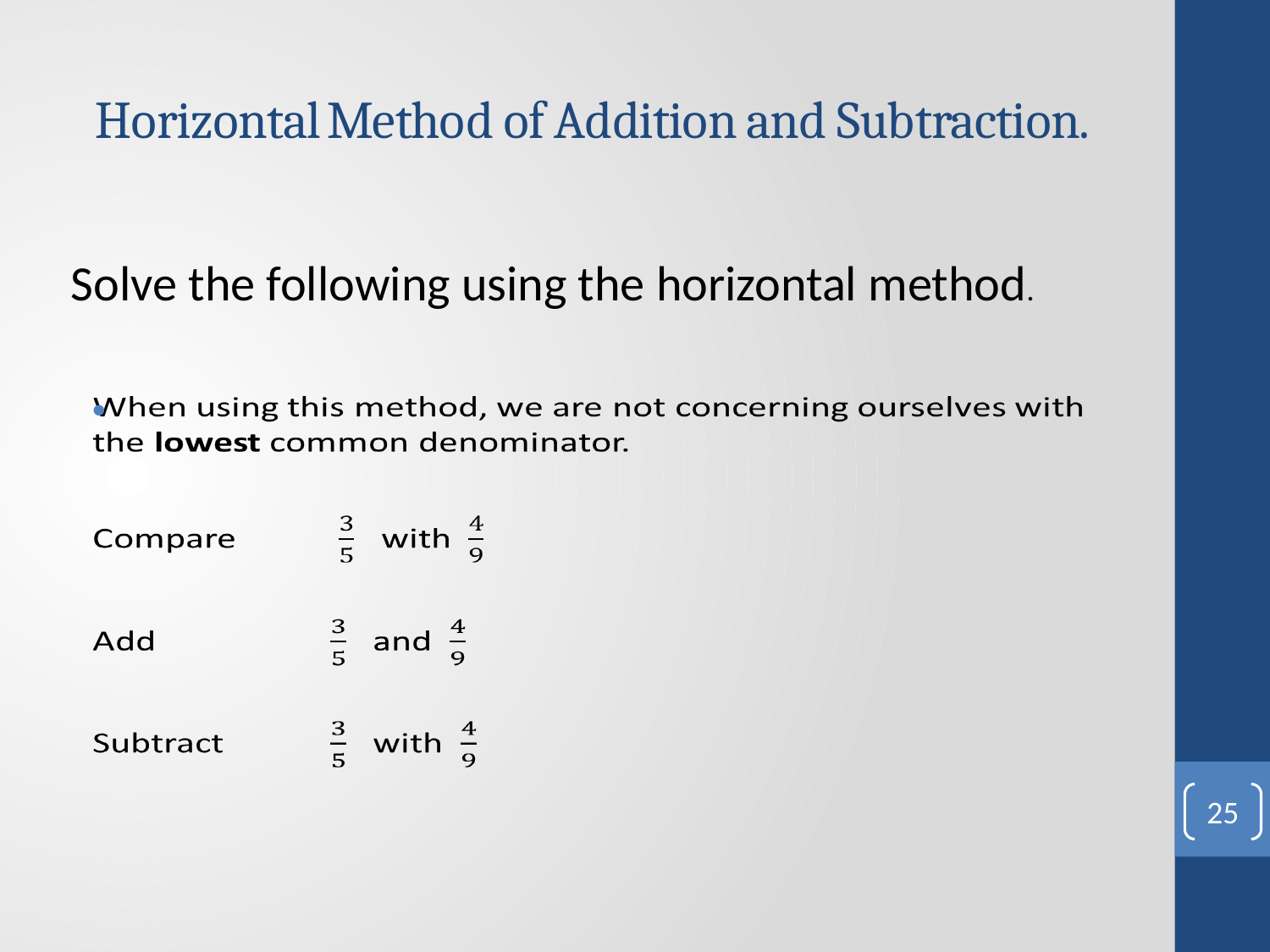

# Horizontal Method of Addition and Subtraction.
Solve the following using the horizontal method.

25